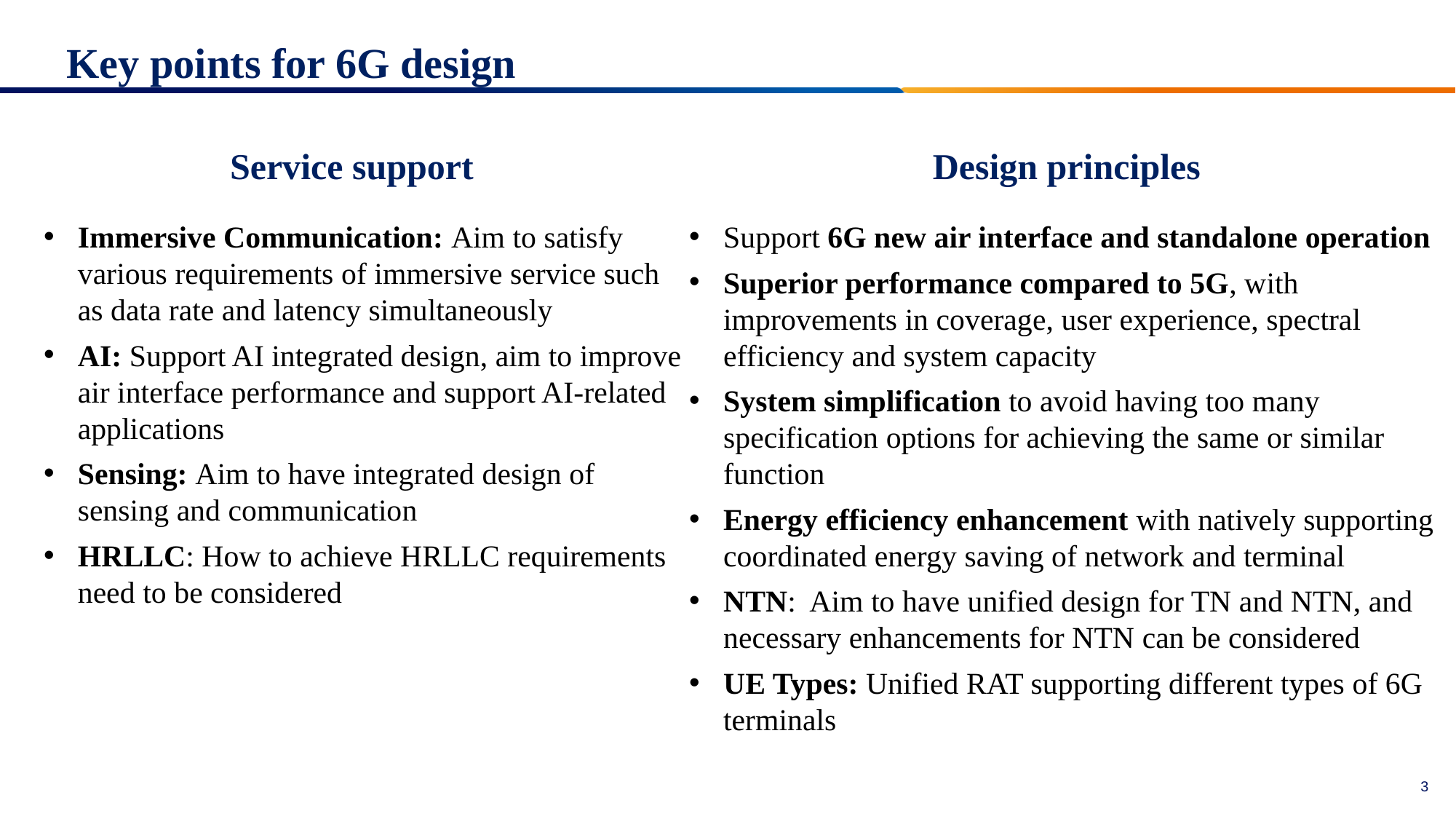

Key points for 6G design
Service support
Design principles
Immersive Communication: Aim to satisfy various requirements of immersive service such as data rate and latency simultaneously
AI: Support AI integrated design, aim to improve air interface performance and support AI-related applications
Sensing: Aim to have integrated design of sensing and communication
HRLLC: How to achieve HRLLC requirements need to be considered
Support 6G new air interface and standalone operation
Superior performance compared to 5G, with improvements in coverage, user experience, spectral efficiency and system capacity
System simplification to avoid having too many specification options for achieving the same or similar function
Energy efficiency enhancement with natively supporting coordinated energy saving of network and terminal
NTN:  Aim to have unified design for TN and NTN, and necessary enhancements for NTN can be considered
UE Types: Unified RAT supporting different types of 6G terminals